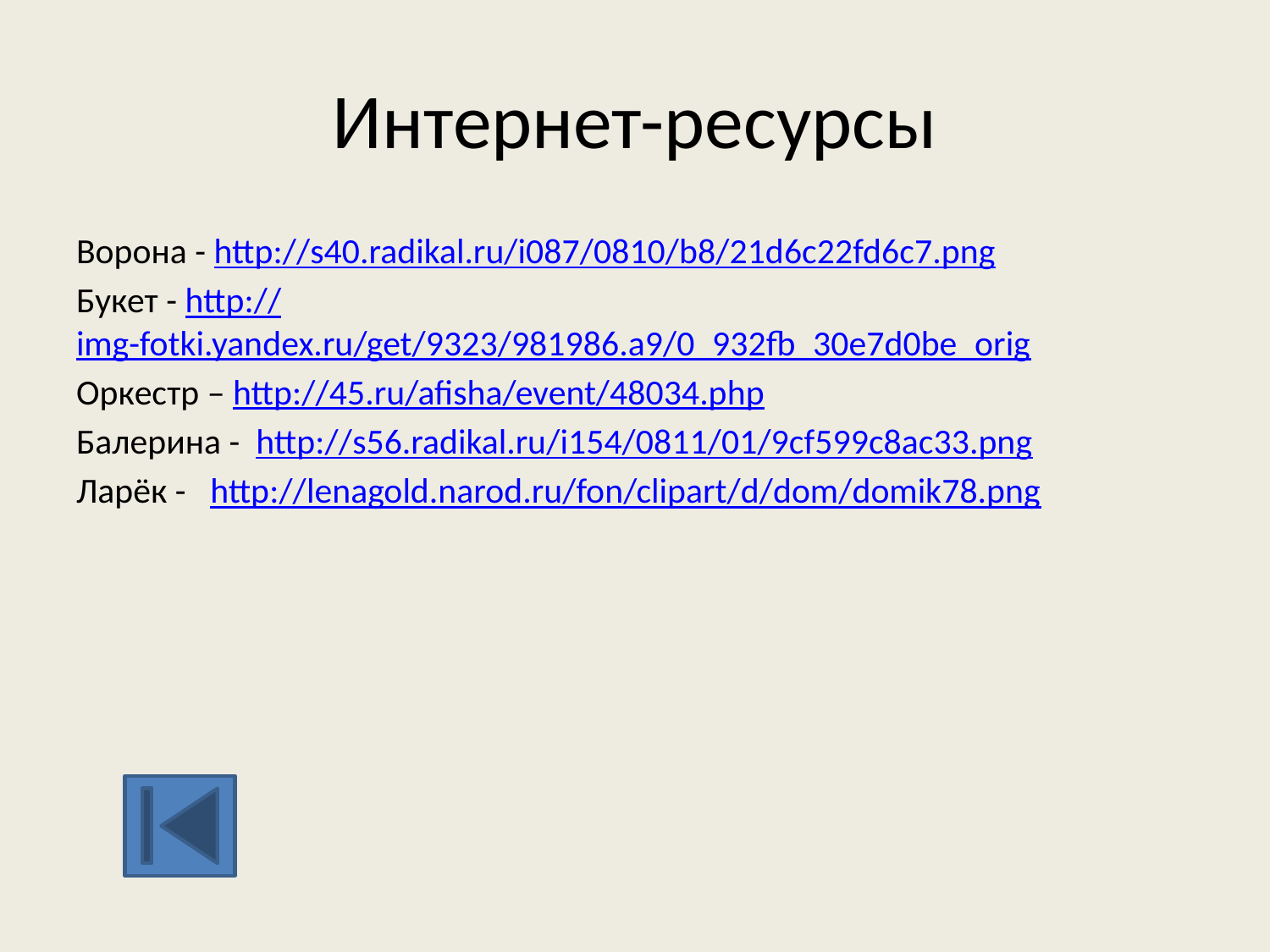

# Интернет-ресурсы
Ворона - http://s40.radikal.ru/i087/0810/b8/21d6c22fd6c7.png
Букет - http://img-fotki.yandex.ru/get/9323/981986.a9/0_932fb_30e7d0be_orig
Оркестр – http://45.ru/afisha/event/48034.php
Балерина -  http://s56.radikal.ru/i154/0811/01/9cf599c8ac33.png
Ларёк -   http://lenagold.narod.ru/fon/clipart/d/dom/domik78.png